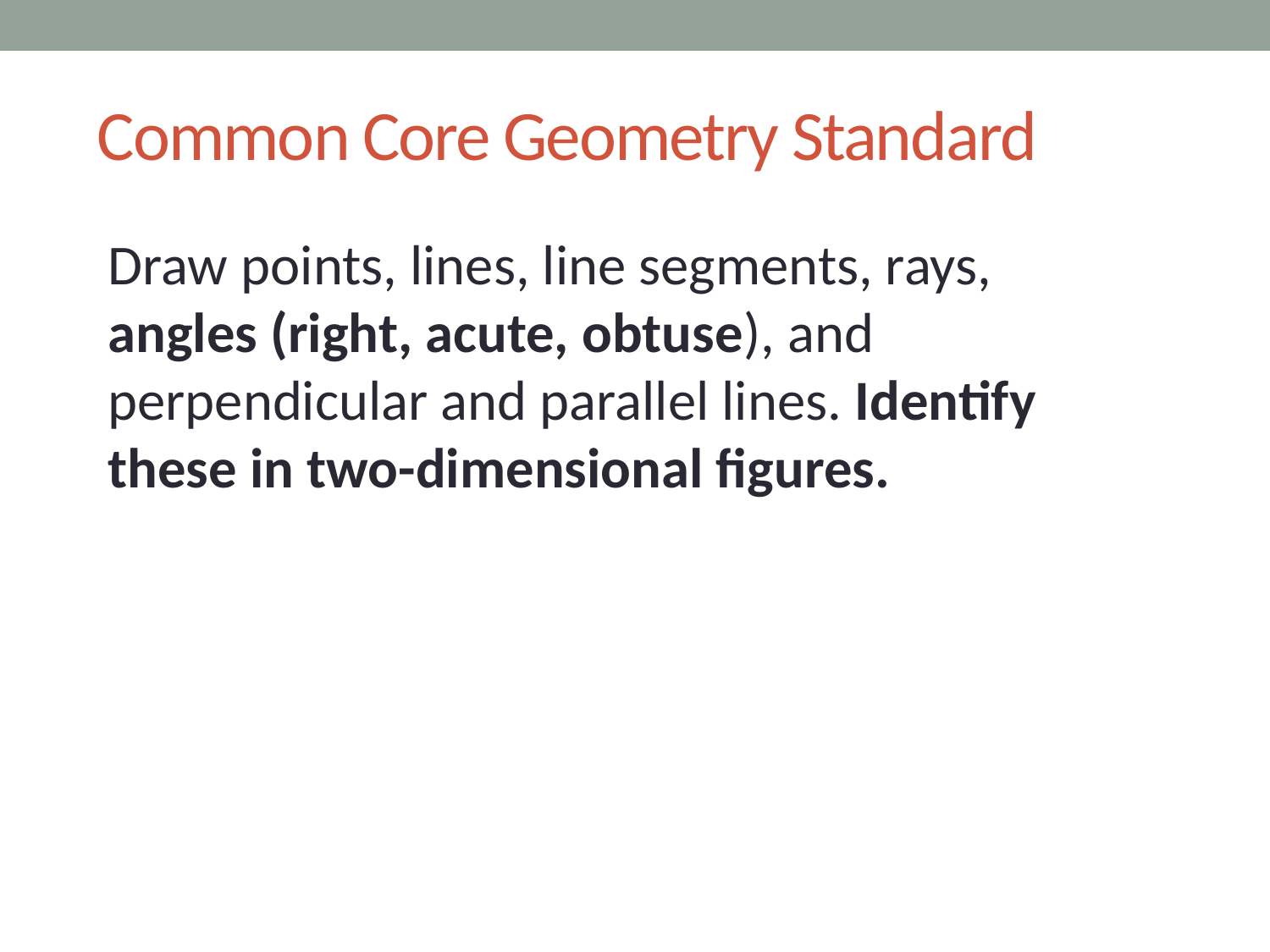

# Common Core Geometry Standard
Draw points, lines, line segments, rays, angles (right, acute, obtuse), and perpendicular and parallel lines. Identify these in two-dimensional figures.